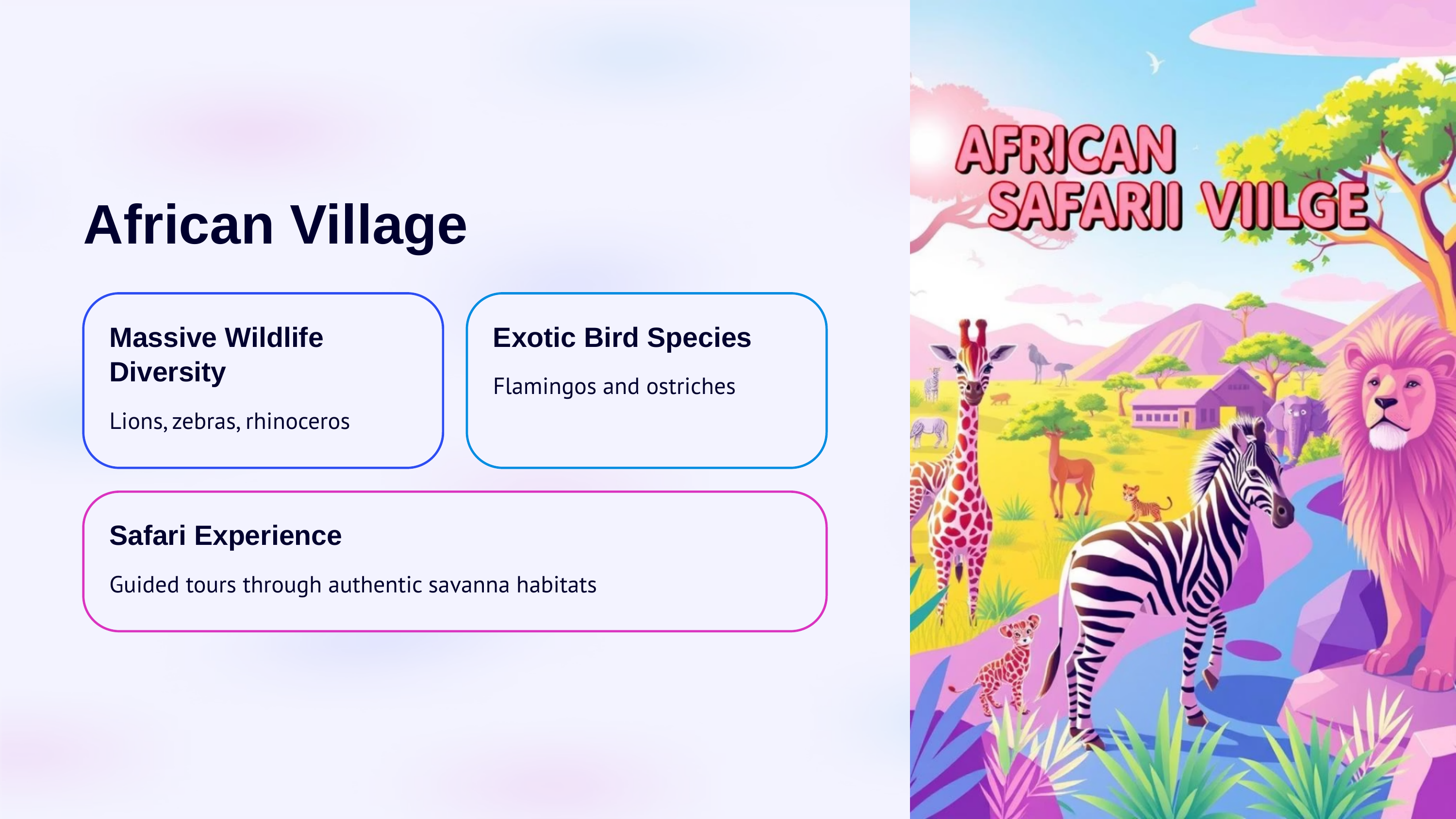

African Village

Massive Wildlife Diversity
Exotic Bird Species
Flamingos and ostriches
Lions, zebras, rhinoceros

Safari Experience
Guided tours through authentic savanna habitats